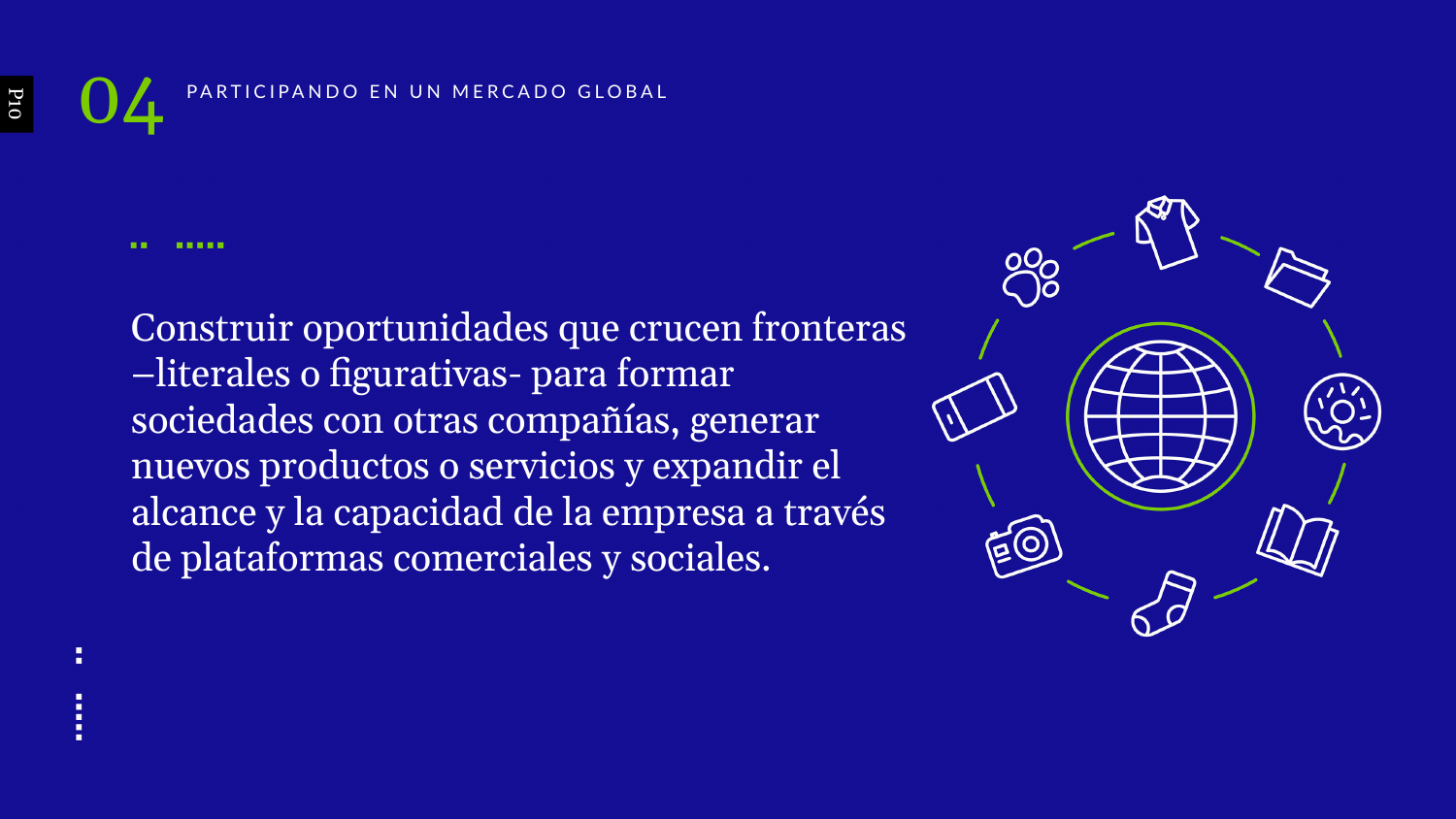

04
Participando en un mercado global
P10
Construir oportunidades que crucen fronteras –literales o figurativas- para formar sociedades con otras compañías, generar nuevos productos o servicios y expandir el alcance y la capacidad de la empresa a través de plataformas comerciales y sociales.